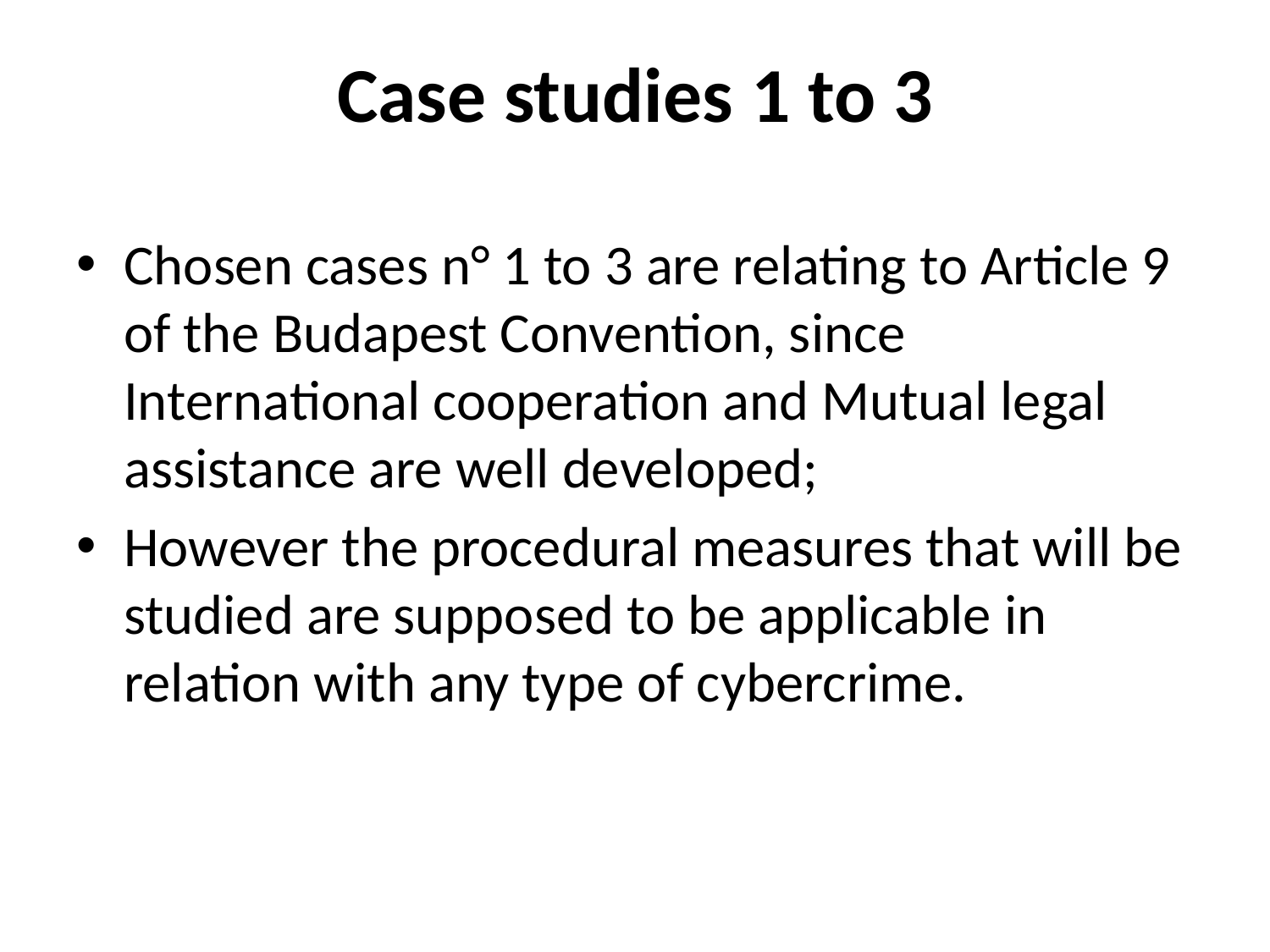

# Case studies 1 to 3
Chosen cases n° 1 to 3 are relating to Article 9 of the Budapest Convention, since International cooperation and Mutual legal assistance are well developed;
However the procedural measures that will be studied are supposed to be applicable in relation with any type of cybercrime.